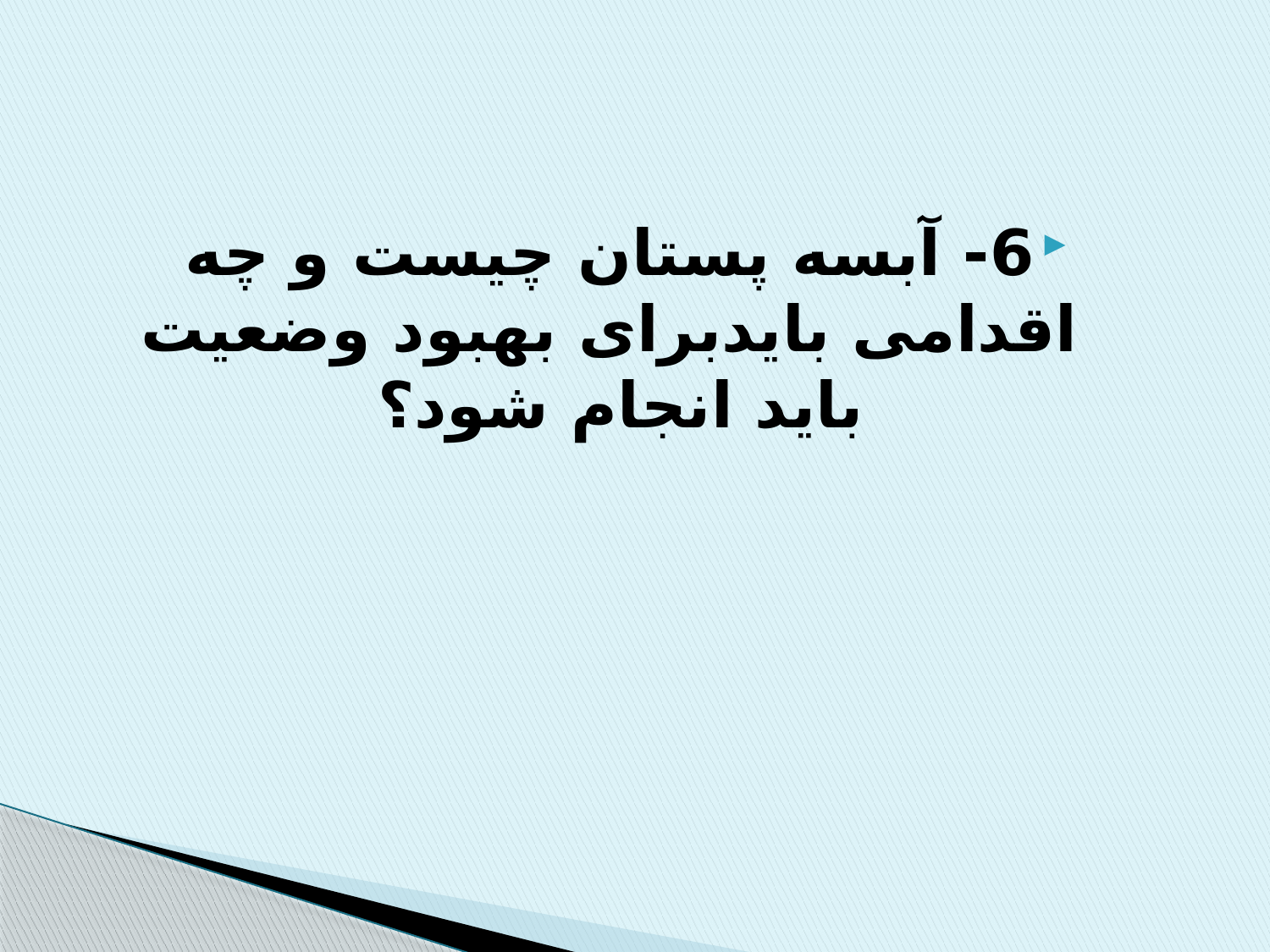

6- آبسه پستان چیست و چه اقدامی بایدبرای بهبود وضعیت باید انجام شود؟